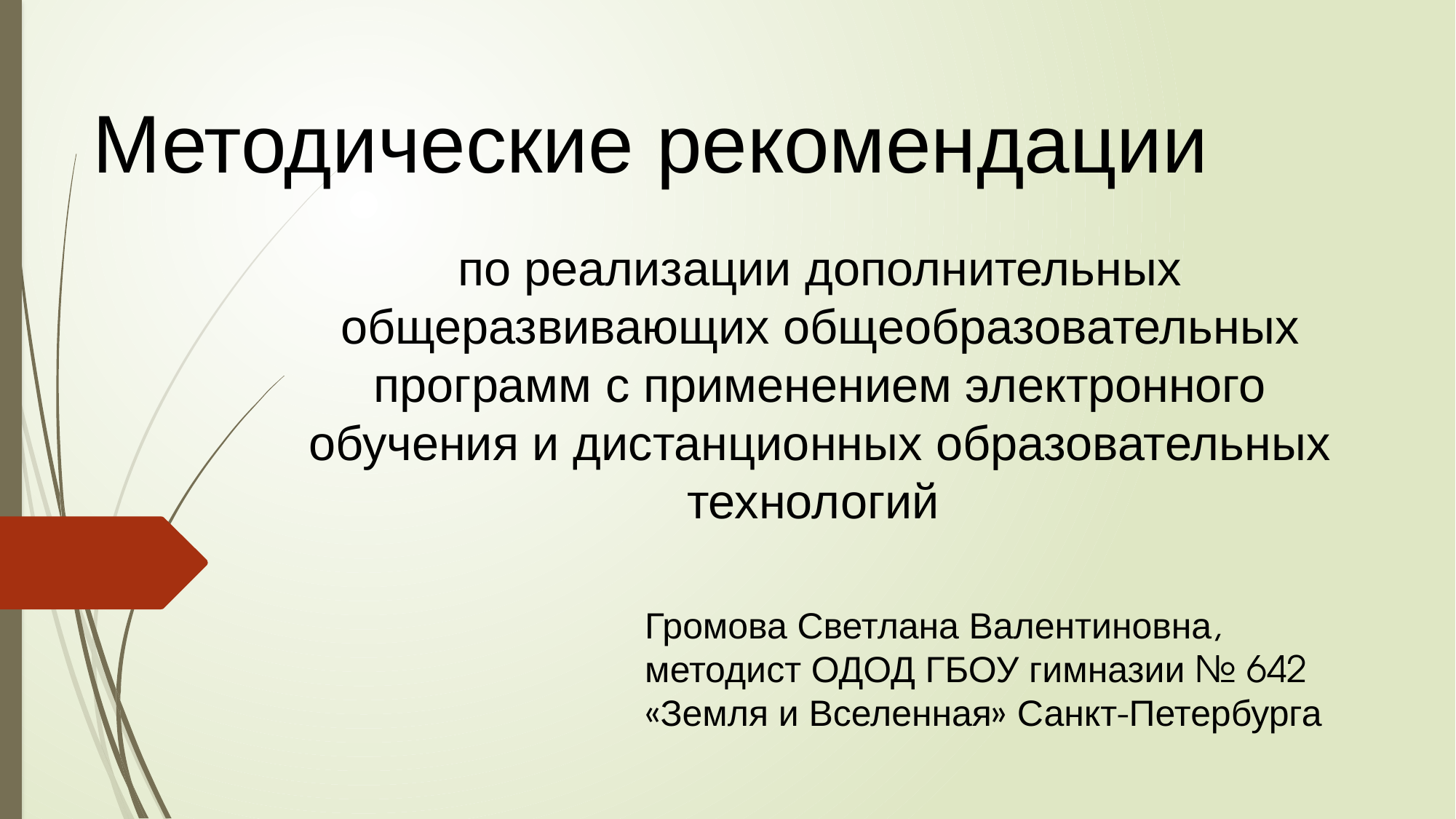

# Методические рекомендации
по реализации дополнительных общеразвивающих общеобразовательных программ с применением электронного обучения и дистанционных образовательных технологий
Громова Светлана Валентиновна,
методист ОДОД ГБОУ гимназии № 642 «Земля и Вселенная» Санкт-Петербурга